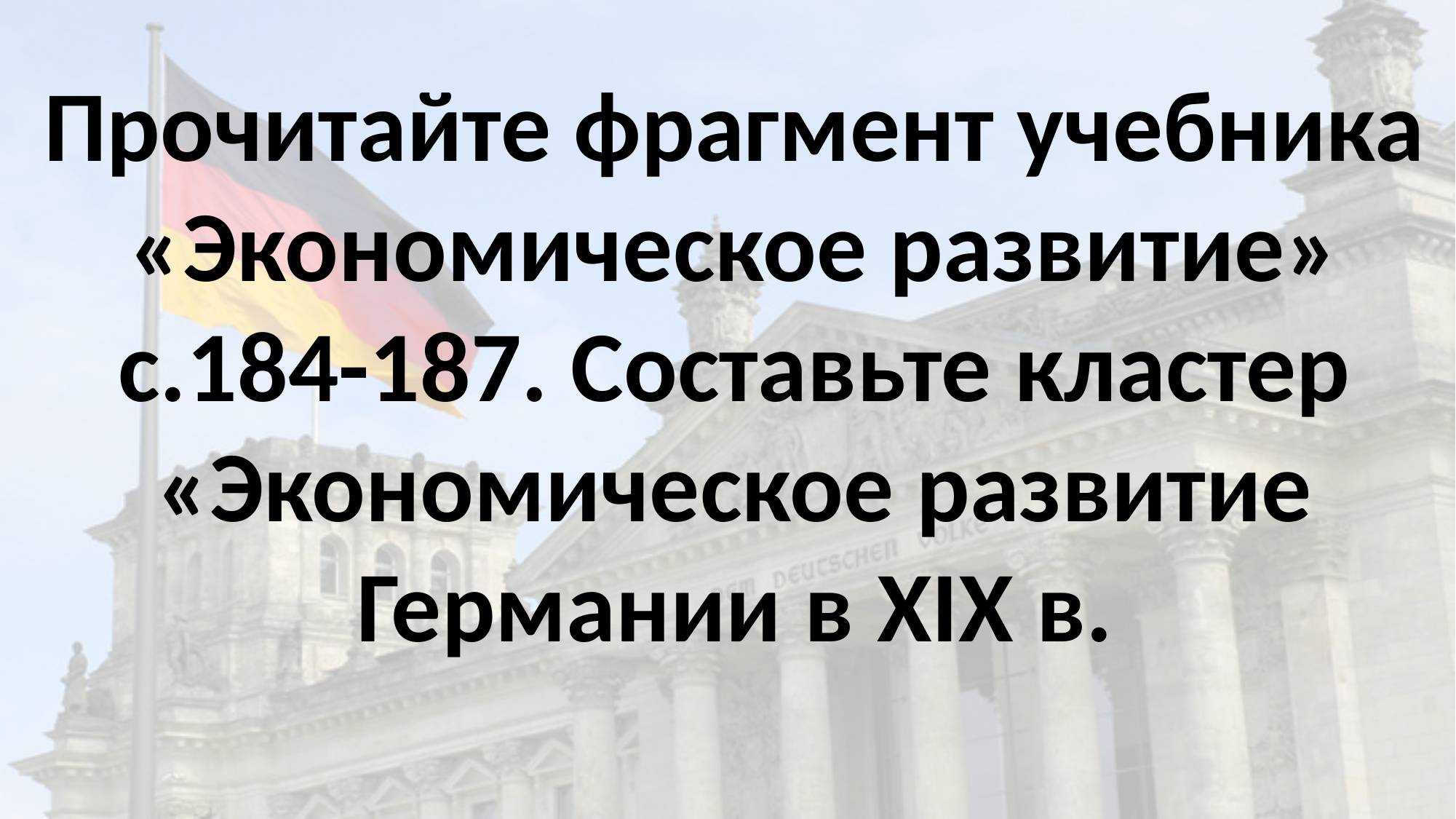

Прочитайте фрагмент учебника «Экономическое развитие» с.184-187. Составьте кластер «Экономическое развитие Германии в XIX в.